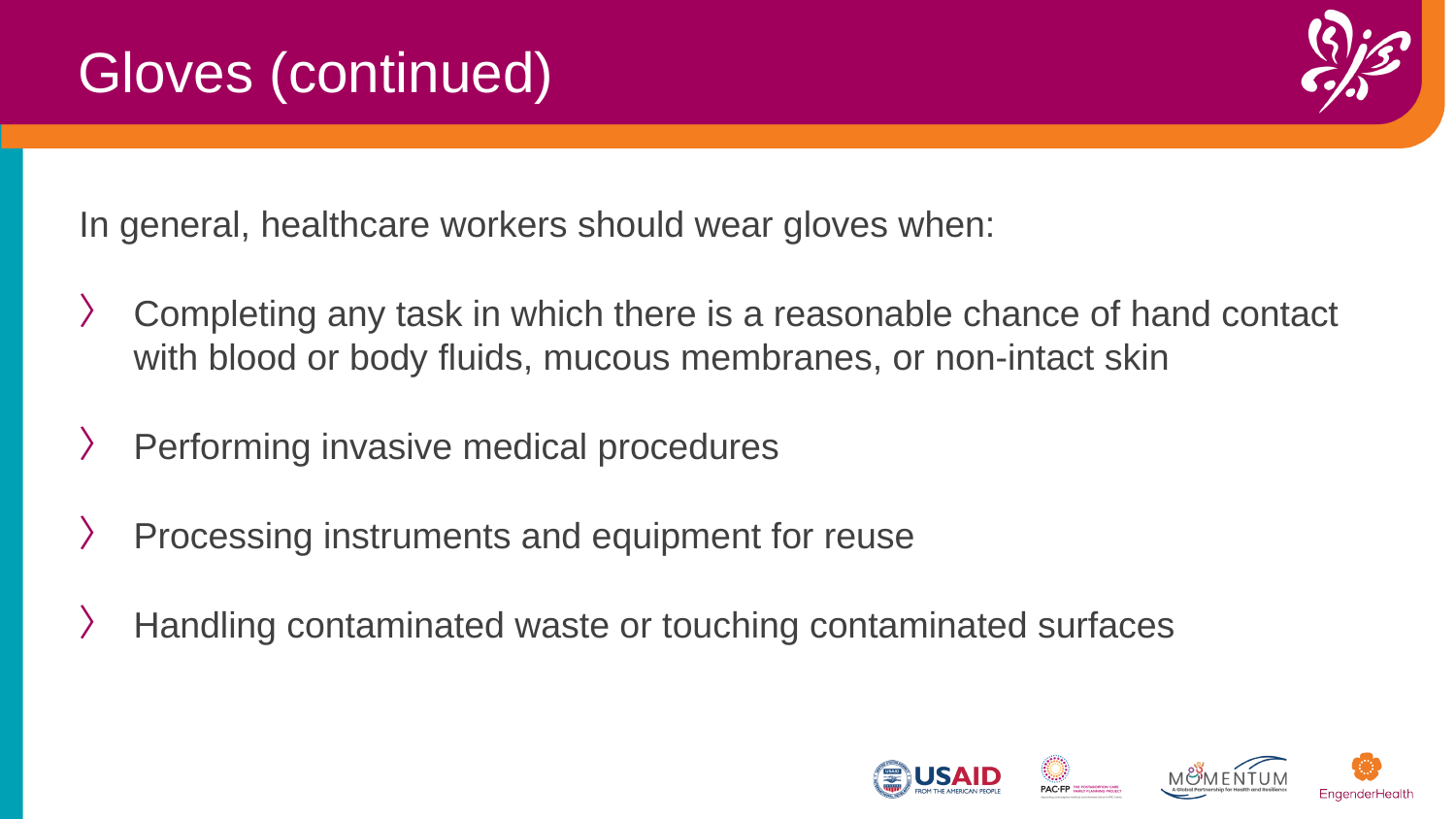

Gloves (continued)
In general, healthcare workers should wear gloves when:
Completing any task in which there is a reasonable chance of hand contact with blood or body fluids, mucous membranes, or non-intact skin
Performing invasive medical procedures
Processing instruments and equipment for reuse
Handling contaminated waste or touching contaminated surfaces